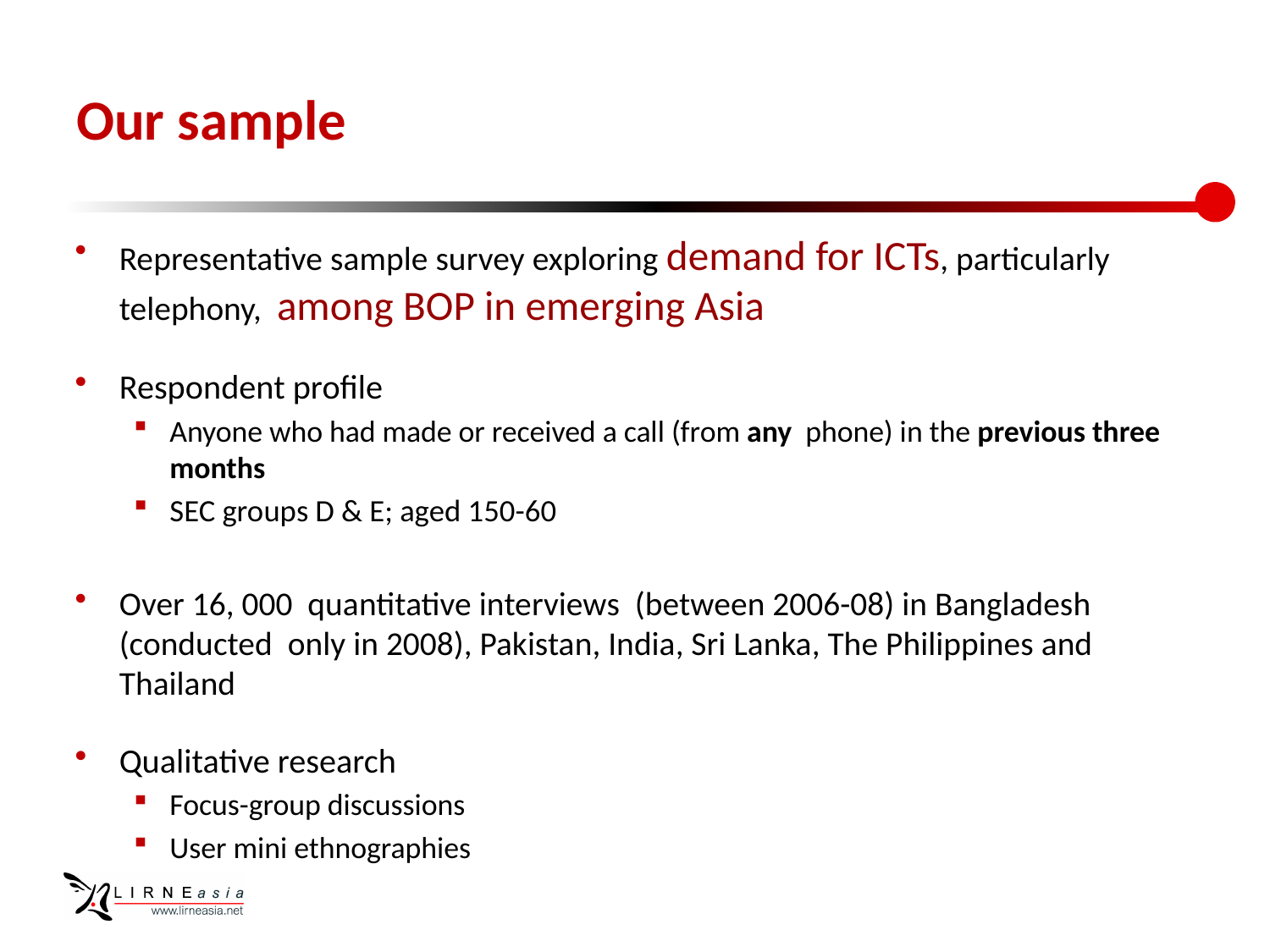

# Our sample
Representative sample survey exploring demand for ICTs, particularly telephony,  among BOP in emerging Asia

Respondent profile
Anyone who had made or received a call (from any  phone) in the previous three months
SEC groups D & E; aged 150-60

Over 16, 000  quantitative interviews  (between 2006-08) in Bangladesh (conducted  only in 2008), Pakistan, India, Sri Lanka, The Philippines and Thailand

Qualitative research
Focus-group discussions
User mini ethnographies